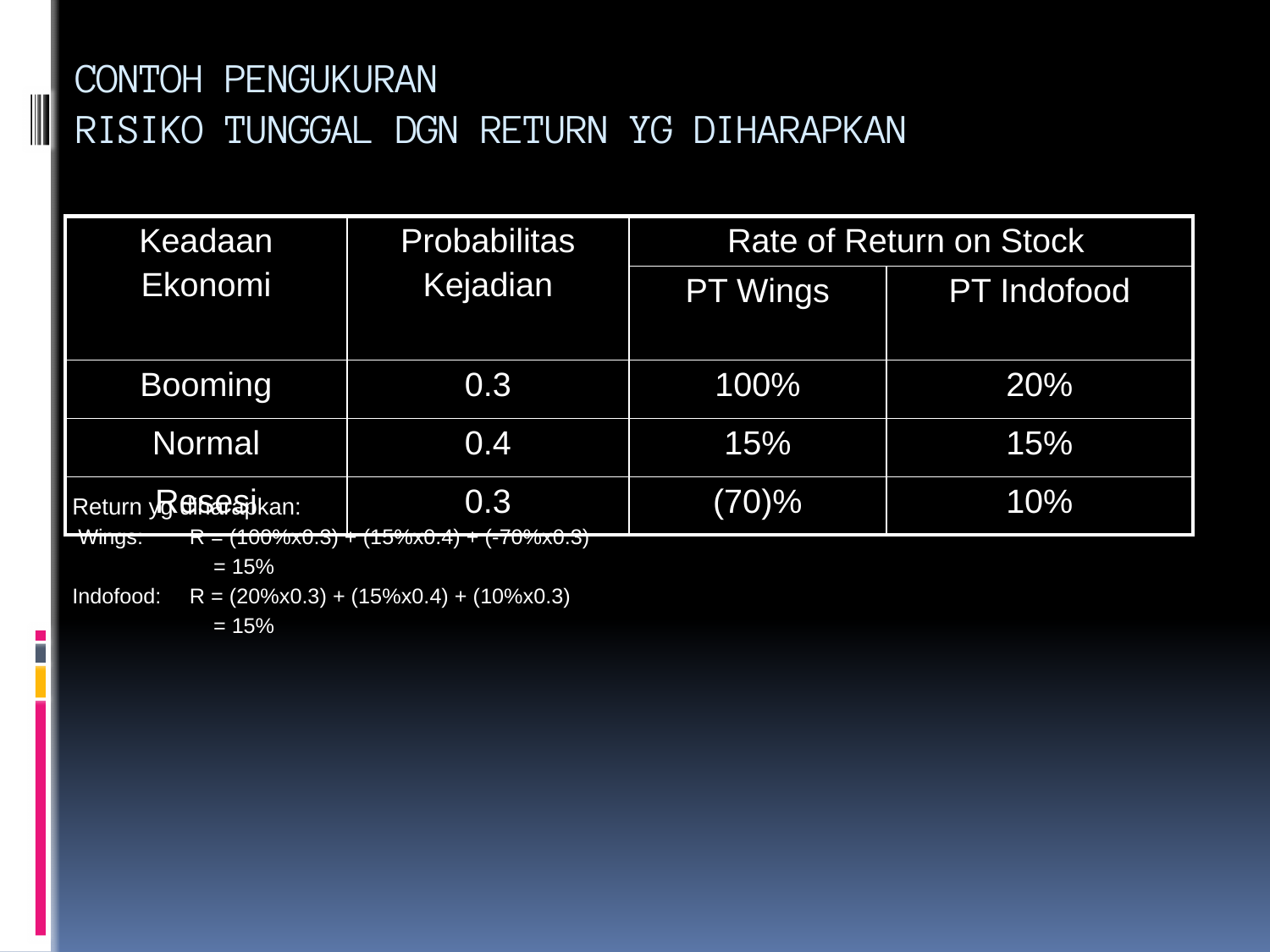

# CONTOH PENGUKURAN RISIKO TUNGGAL DGN RETURN YG DIHARAPKAN
| Keadaan Ekonomi | Probabilitas Kejadian | Rate of Return on Stock |  |
| --- | --- | --- | --- |
|  |  | PT Wings | PT Indofood |
| Booming | 0.3 | 100% | 20% |
| Normal | 0.4 | 15% | 15% |
| Resesi | 0.3 | (70)% | 10% |

Return yg diharapkan:
 Wings: 	R = (100%x0.3) + (15%x0.4) + (-70%x0.3)
		   	    = 15%
Indofood:	R = (20%x0.3) + (15%x0.4) + (10%x0.3)
		       	    = 15%